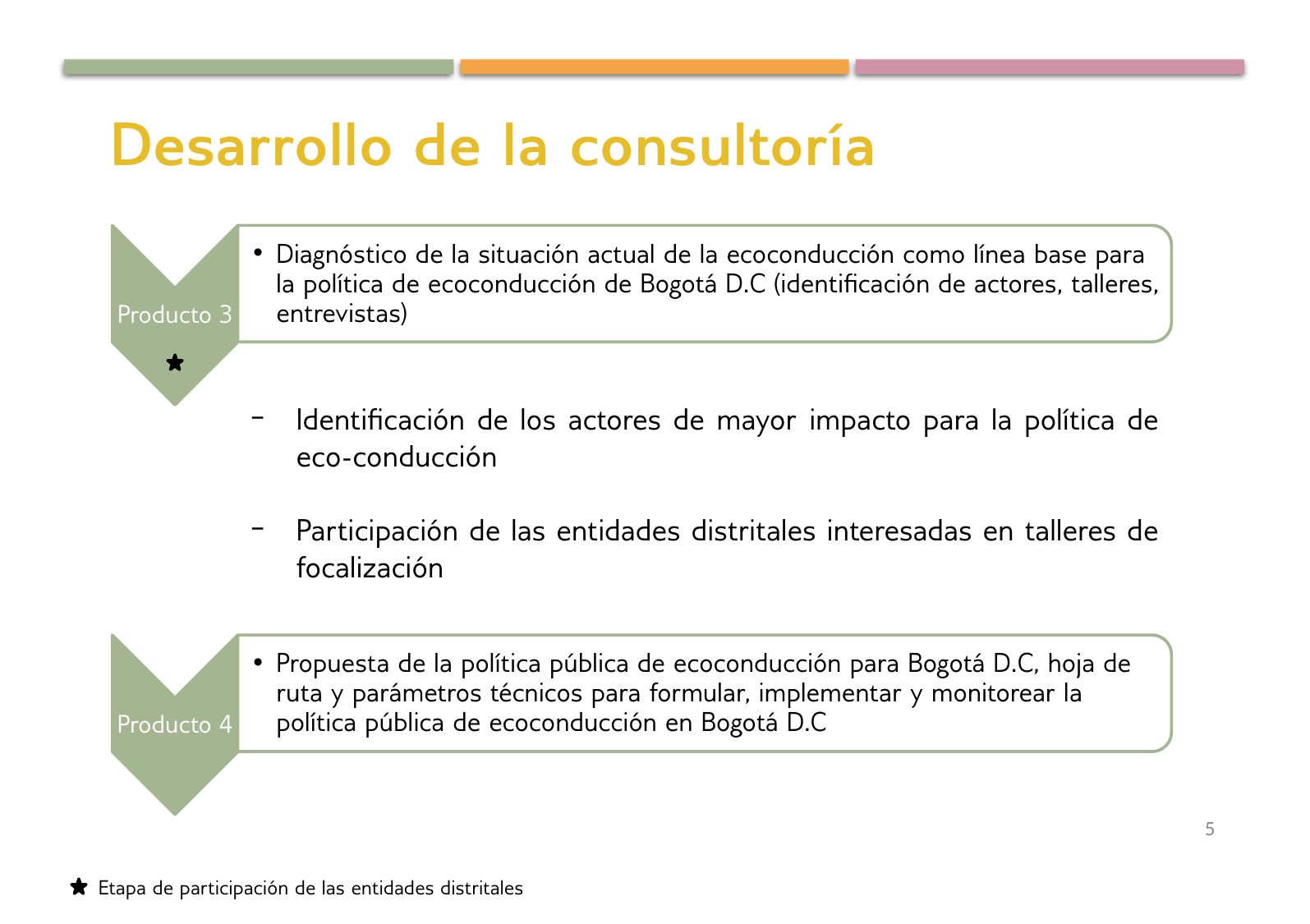

Desarrollo de la consultoría
Producto 3
Diagnóstico de la situación actual de la ecoconducción como línea base para la política de ecoconducción de Bogotá D.C (identificación de actores, talleres, entrevistas)

Identificación de los actores de mayor impacto para la política de eco-conducción

Participación de las entidades distritales interesadas en talleres de focalización
Producto 4
Propuesta de la política pública de ecoconducción para Bogotá D.C, hoja de ruta y parámetros técnicos para formular, implementar y monitorear la política pública de ecoconducción en Bogotá D.C
5
Etapa de participación de las entidades distritales